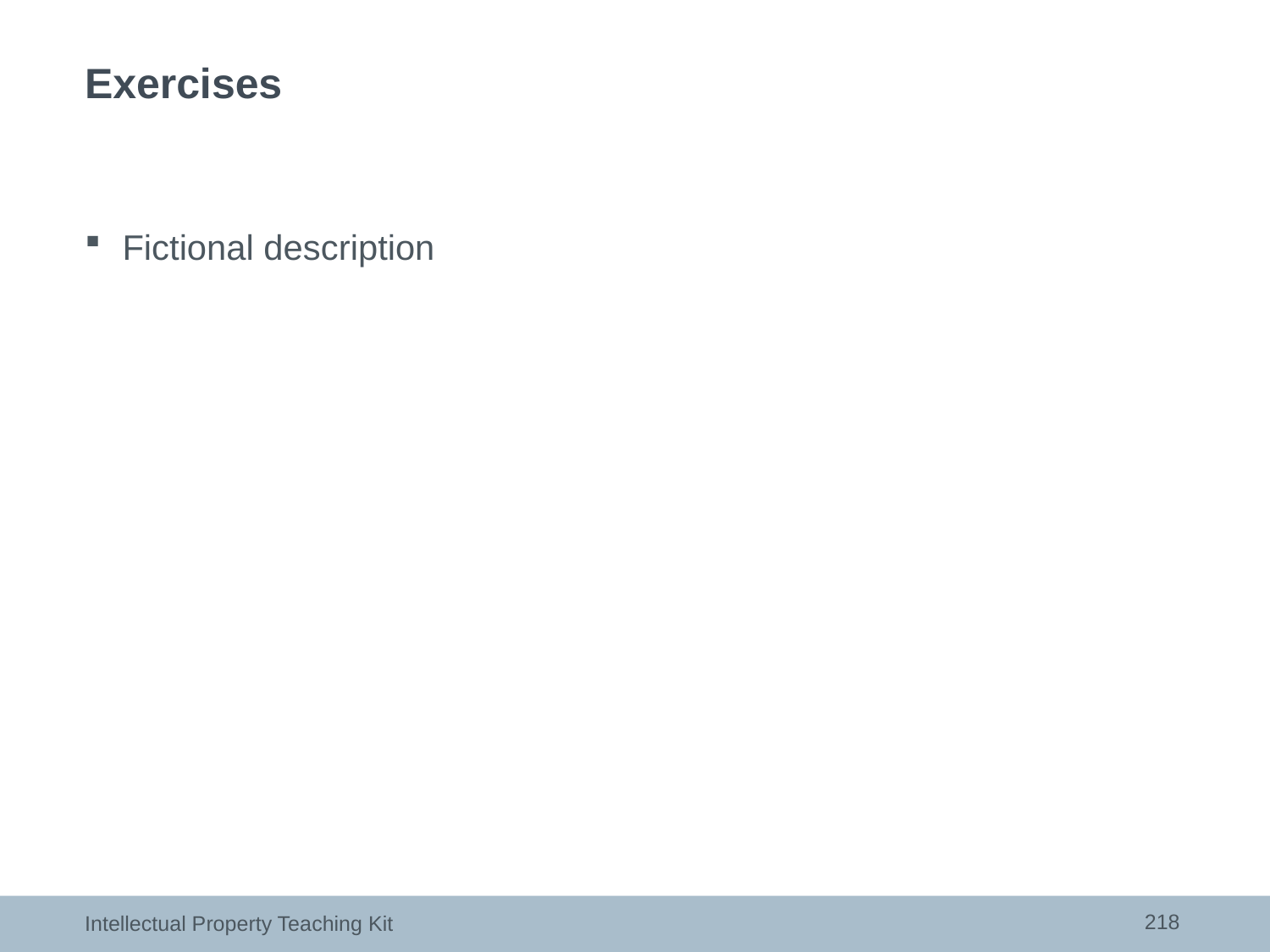

# Exercises
Fictional description
218
Intellectual Property Teaching Kit